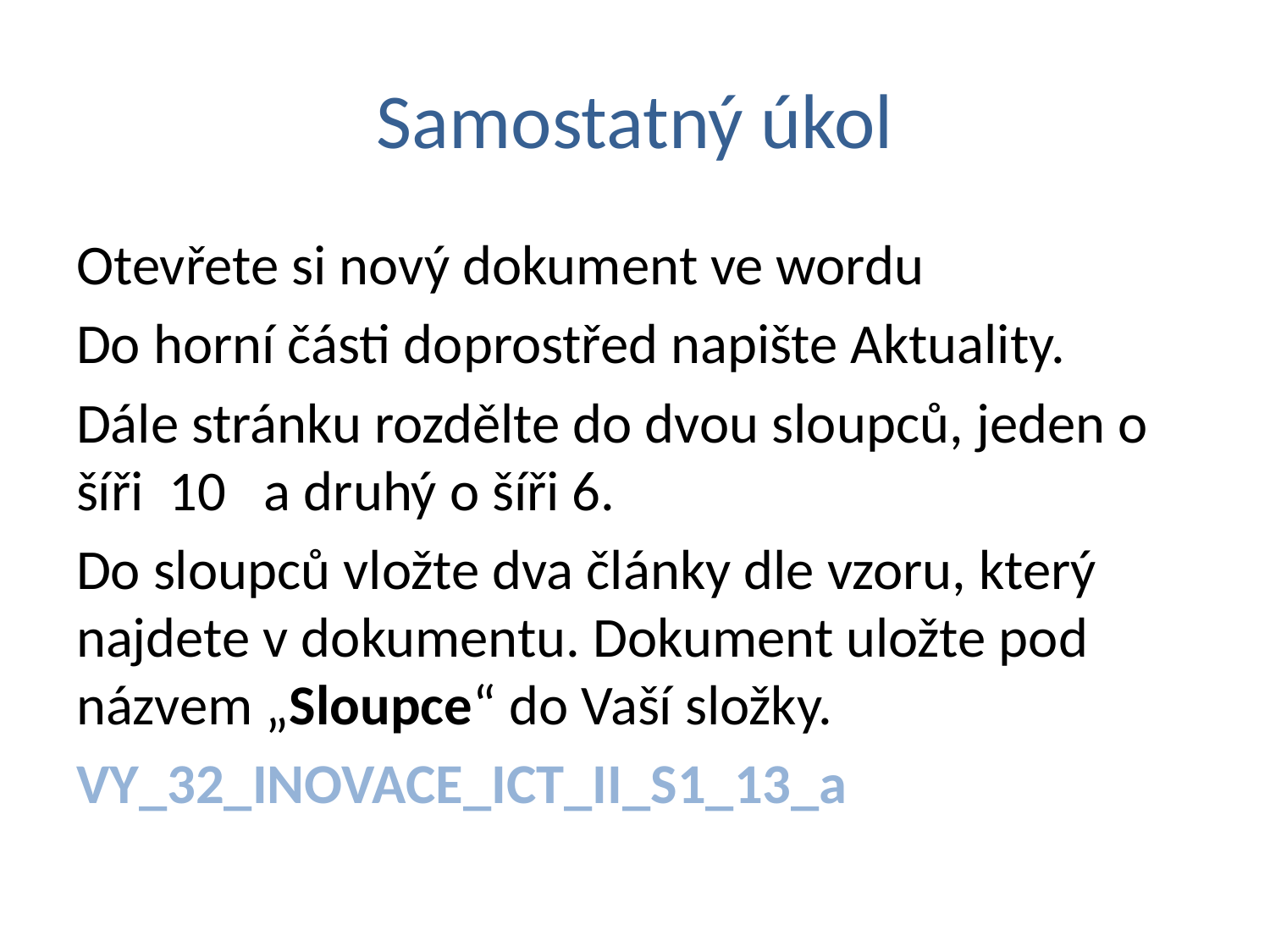

# Samostatný úkol
Otevřete si nový dokument ve wordu
Do horní části doprostřed napište Aktuality.
Dále stránku rozdělte do dvou sloupců, jeden o šíři  10   a druhý o šíři 6.
Do sloupců vložte dva články dle vzoru, který najdete v dokumentu. Dokument uložte pod názvem „Sloupce“ do Vaší složky.
VY_32_INOVACE_ICT_II_S1_13_a